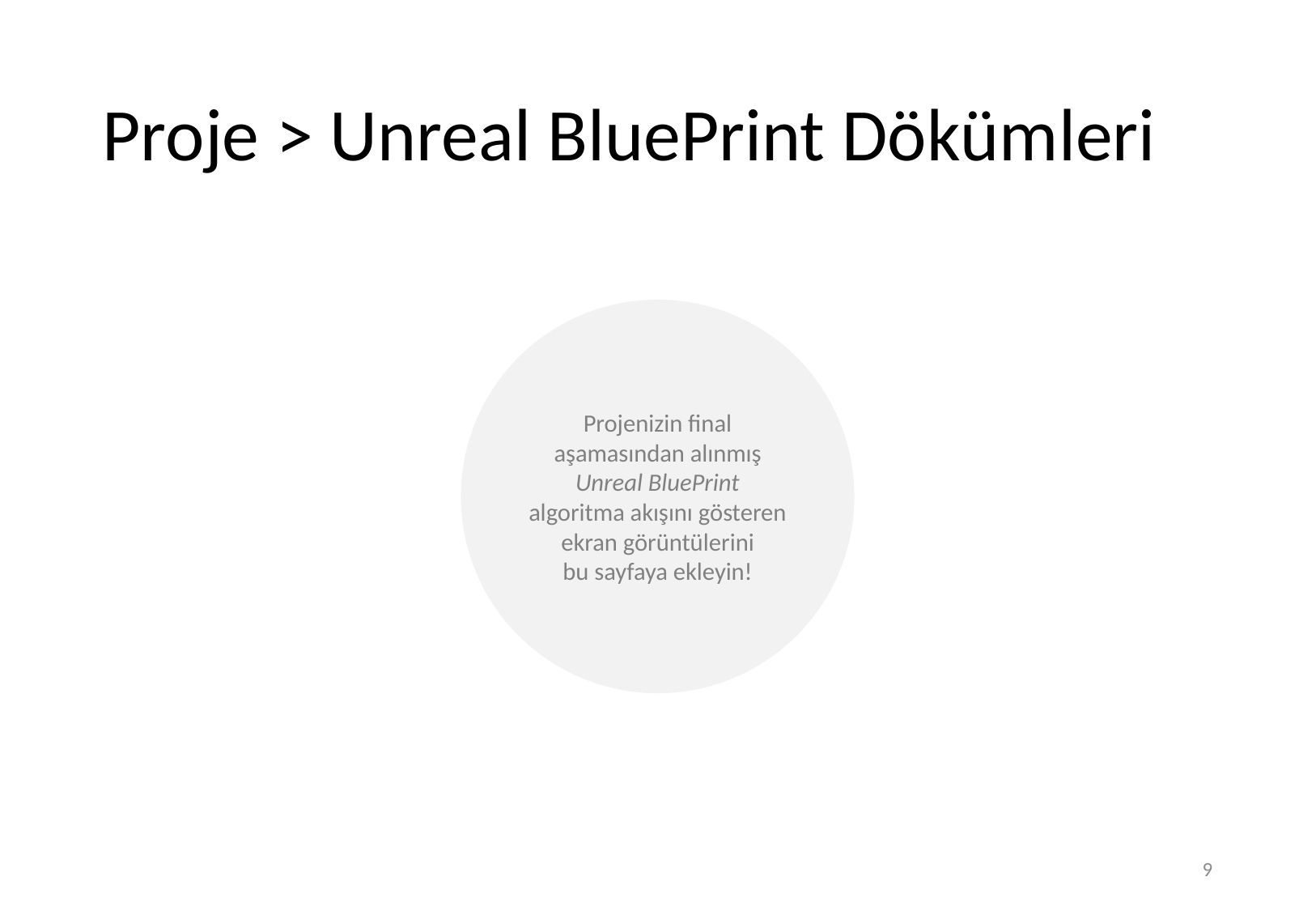

# Proje > Unreal BluePrint Dökümleri
Projenizin final aşamasından alınmış
Unreal BluePrint algoritma akışını gösteren ekran görüntülerini
bu sayfaya ekleyin!
9